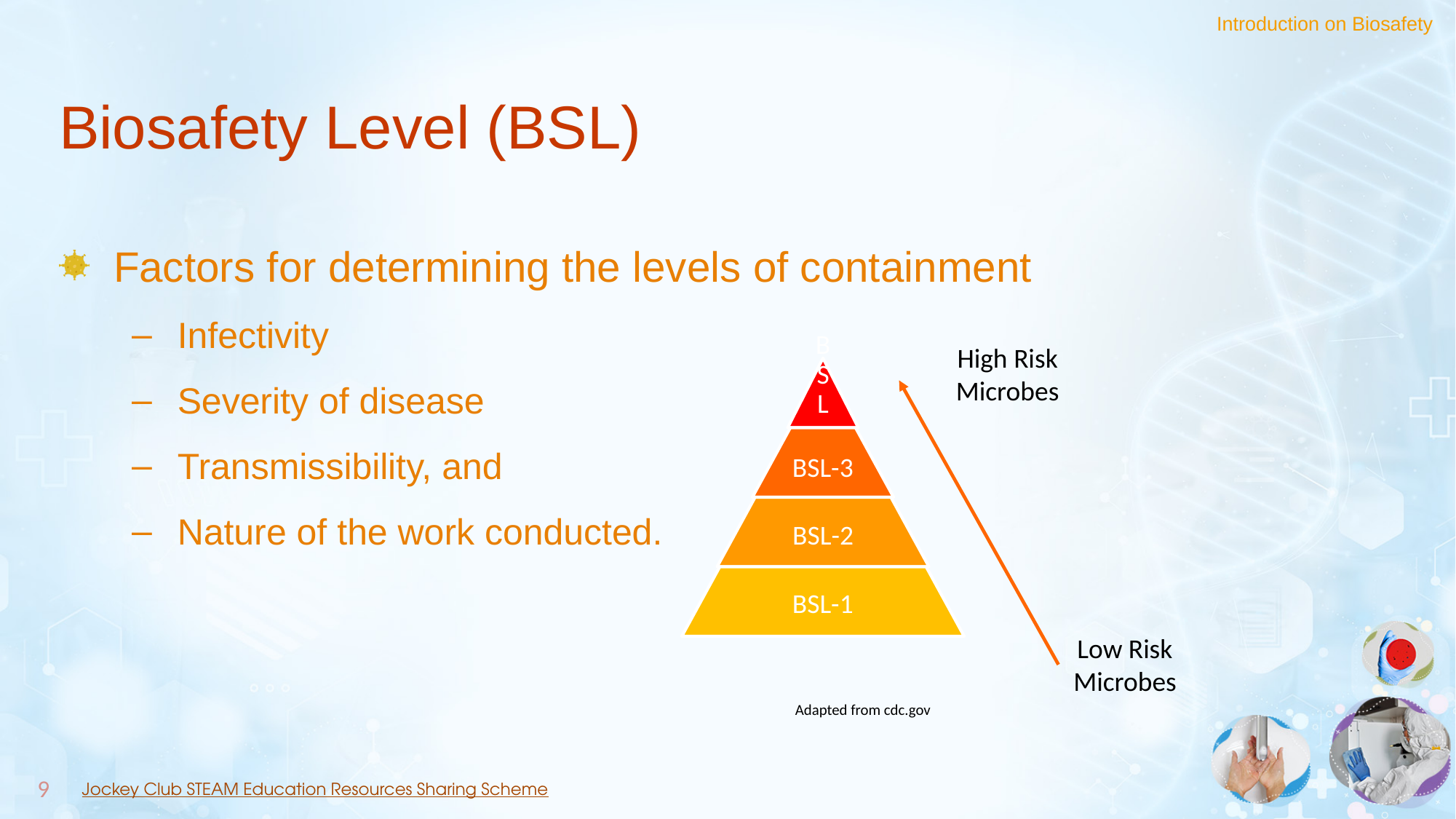

# Biosafety Level (BSL)
Factors for determining the levels of containment
Infectivity
Severity of disease
Transmissibility, and
Nature of the work conducted.
High Risk Microbes
BSL-4
BSL-3
BSL-2
BSL-1
Low Risk Microbes
Adapted from cdc.gov
9